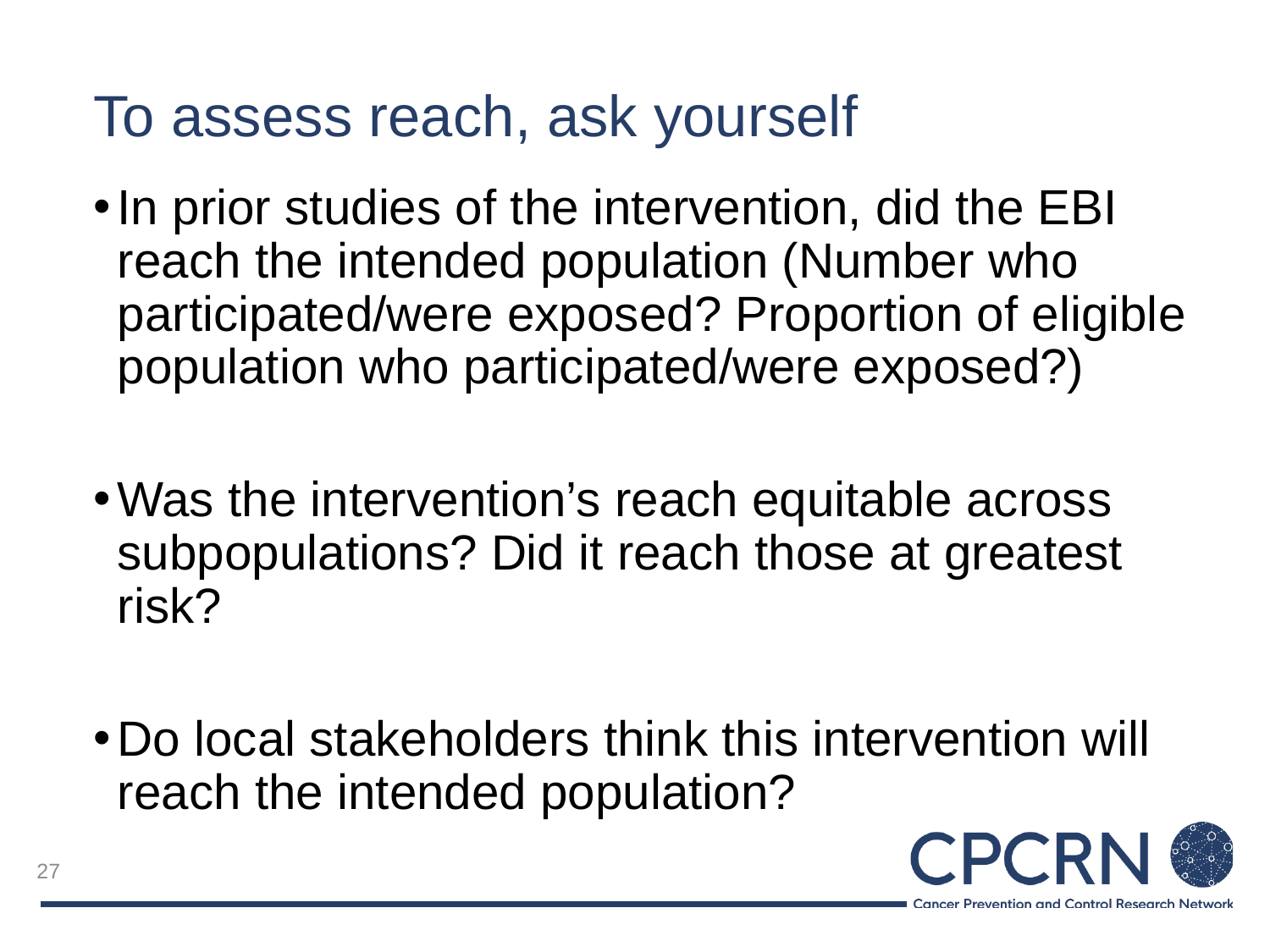

# To assess reach, ask yourself
In prior studies of the intervention, did the EBI reach the intended population (Number who participated/were exposed? Proportion of eligible population who participated/were exposed?)

Was the intervention’s reach equitable across subpopulations? Did it reach those at greatest risk?

Do local stakeholders think this intervention will reach the intended population?
27